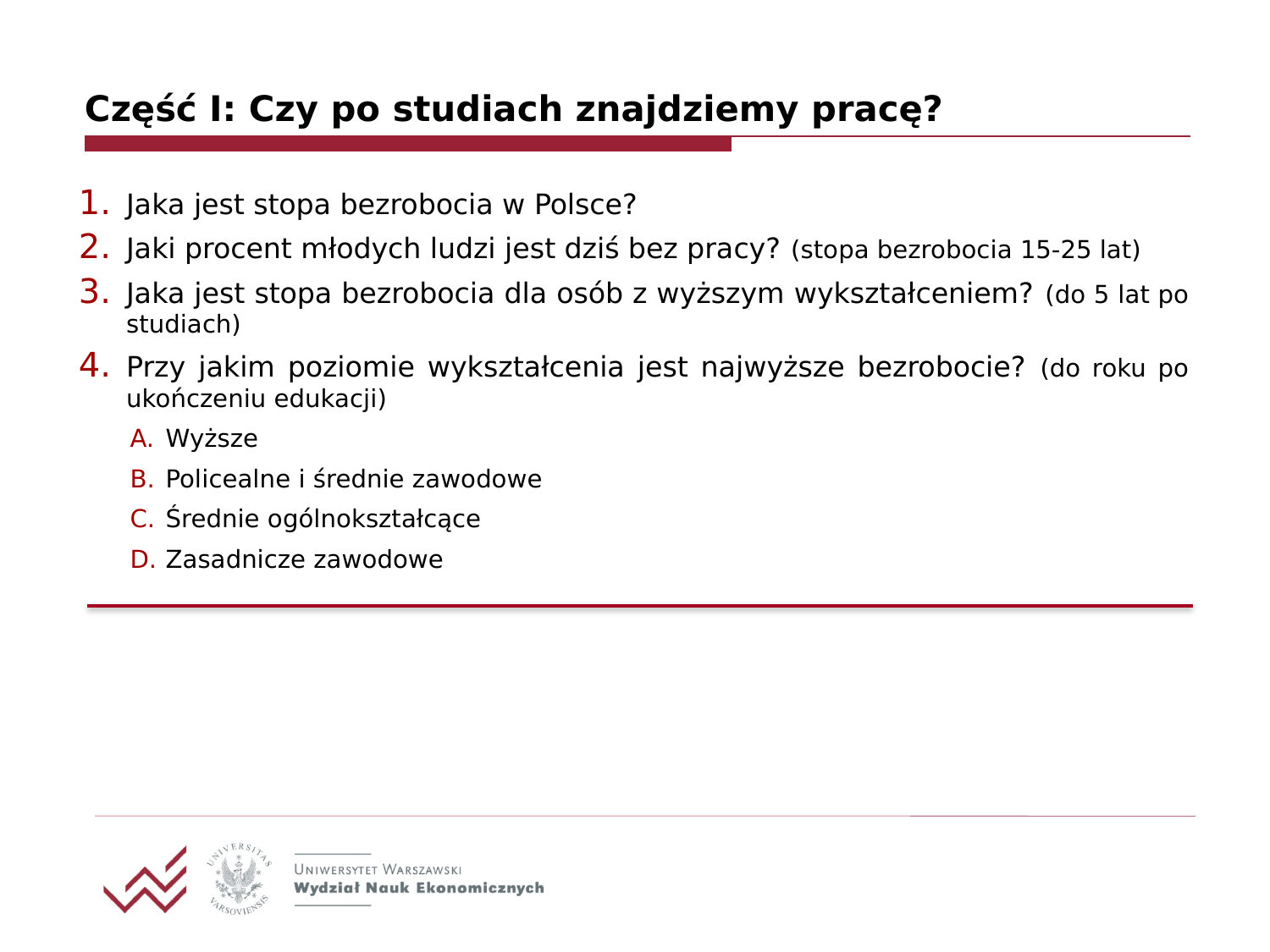

# Część I: Czy po studiach znajdziemy pracę?
Jaka jest stopa bezrobocia w Polsce?
Jaki procent młodych ludzi jest dziś bez pracy? (stopa bezrobocia 15-25 lat)
Jaka jest stopa bezrobocia dla osób z wyższym wykształceniem? (do 5 lat po studiach)
Przy jakim poziomie wykształcenia jest najwyższe bezrobocie? (do roku po ukończeniu edukacji)
Wyższe
Policealne i średnie zawodowe
Średnie ogólnokształcące
Zasadnicze zawodowe